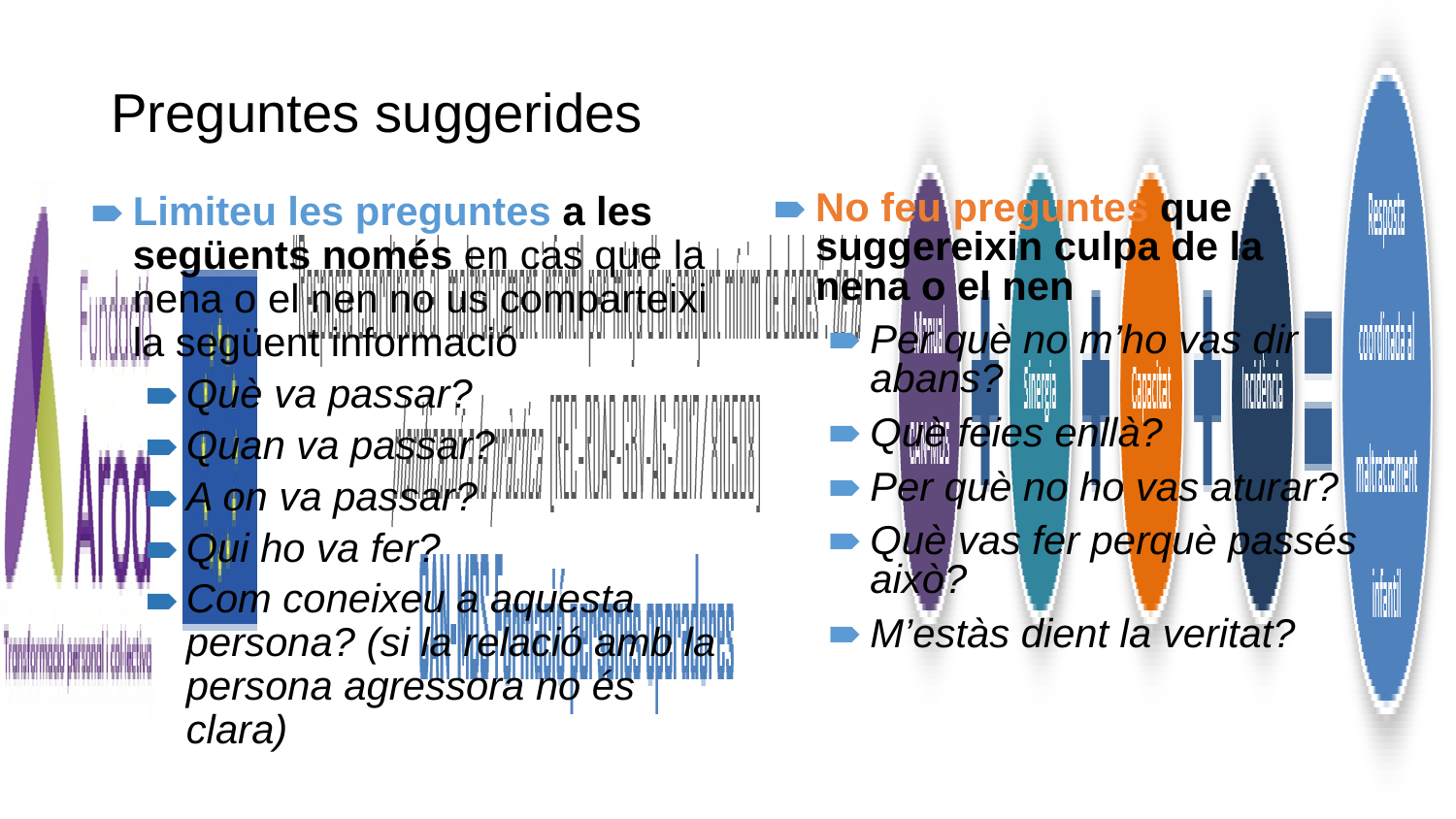

# Preguntes suggerides
Limiteu les preguntes a les següents només en cas que la nena o el nen no us comparteixi la següent informació
Què va passar?
Quan va passar?
A on va passar?
Qui ho va fer?
Com coneixeu a aquesta persona? (si la relació amb la persona agressora no és clara)
No feu preguntes que suggereixin culpa de la nena o el nen
Per què no m’ho vas dir abans?
Què feies enllà?
Per què no ho vas aturar?
Què vas fer perquè passés això?
M’estàs dient la veritat?